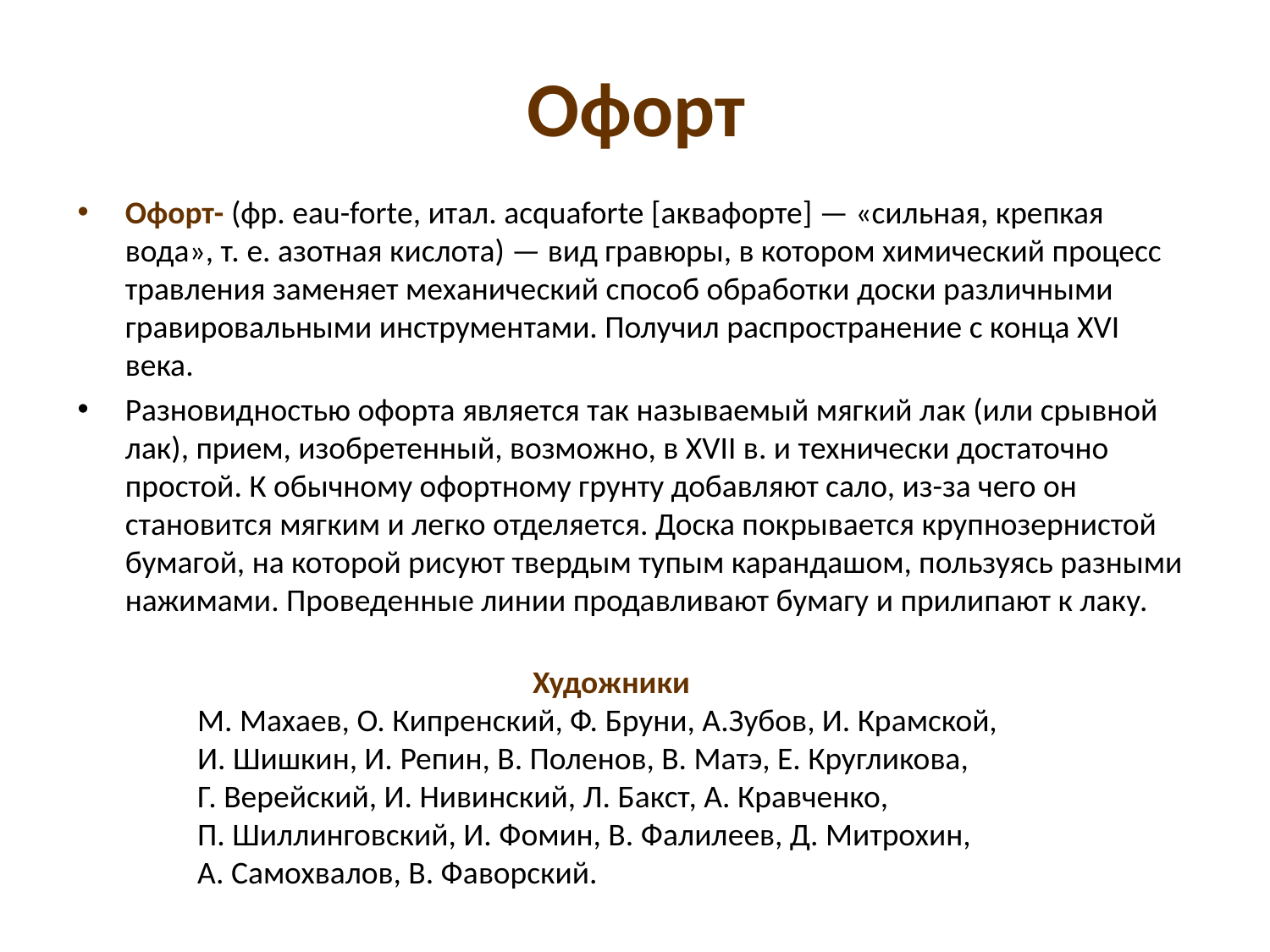

# Офорт
Офорт- (фр. eau-fortе, итал. acquaforte [аквафорте] — «сильная, крепкая вода», т. е. азотная кислота) — вид гравюры, в котором химический процесс  травления заменяет механический способ обработки доски различными гравировальными инструментами. Получил распространение с конца XVI века.
Разновидностью офорта является так называемый мягкий лак (или срывной лак), прием, изобретенный, возможно, в XVII в. и технически достаточно простой. К обычному офортному грунту добавляют сало, из-за чего он становится мягким и легко отделяется. Доска покрывается крупнозернистой бумагой, на которой рисуют твердым тупым карандашом, пользуясь разными нажимами. Проведенные линии продавливают бумагу и прилипают к лаку.
Художники
М. Махаев, О. Кипренский, Ф. Бруни, А.Зубов, И. Крамской,
И. Шишкин, И. Репин, В. Поленов, В. Матэ, Е. Кругликова,
Г. Верейский, И. Нивинский, Л. Бакст, А. Кравченко,
П. Шиллинговский, И. Фомин, В. Фалилеев, Д. Митрохин,
А. Самохвалов, В. Фаворский.